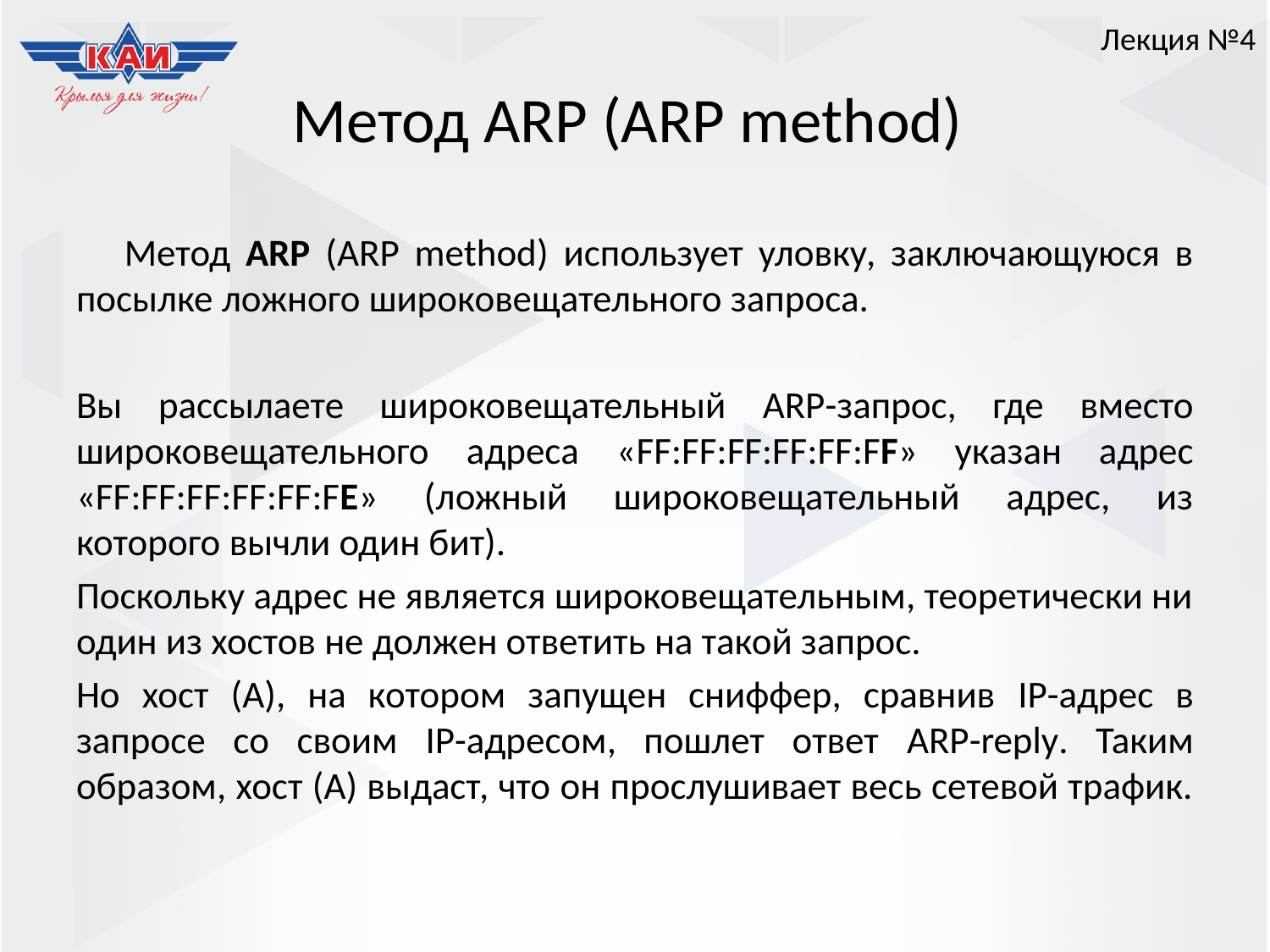

Лекция №4
# Метод ARP (ARP method)
Метод ARP (ARP method) использует уловку, заключающуюся в посылке ложного широковещательного запроса.

Вы рассылаете широковещательный ARP-запрос, где вместо широковещательного адреса «FF:FF:FF:FF:FF:FF» указан адрес «FF:FF:FF:FF:FF:FE» (ложный широковещательный адрес, из которого вычли один бит).
Поскольку адрес не является широковещательным, теоретически ни один из хостов не должен ответить на такой запрос.
Но хост (A), на котором запущен сниффер, сравнив IP-адрес в запросе со своим IP-адресом, пошлет ответ ARP-reply. Таким образом, хост (A) выдаст, что он прослушивает весь сетевой трафик.